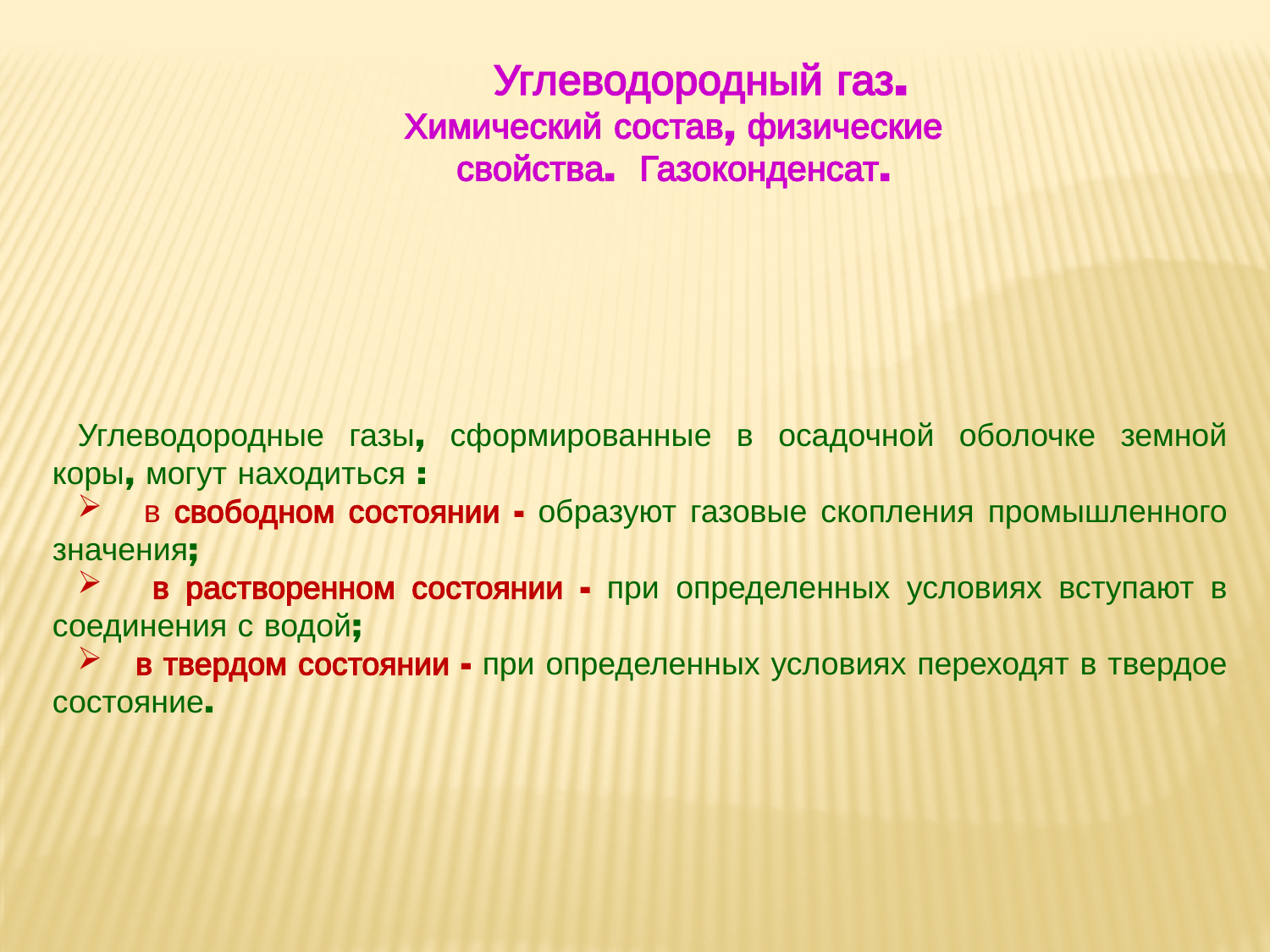

Углеводородный газ.
Химический состав, физические
свойства.  Газоконденсат.
Углеводородные газы, сформированные в осадочной оболочке земной коры, могут находиться :
   в свободном состоянии - образуют газовые скопления промышленного значения;
   в растворенном состоянии - при определенных условиях вступают в соединения с водой;
   в твердом состоянии - при определенных условиях переходят в твердое состояние.